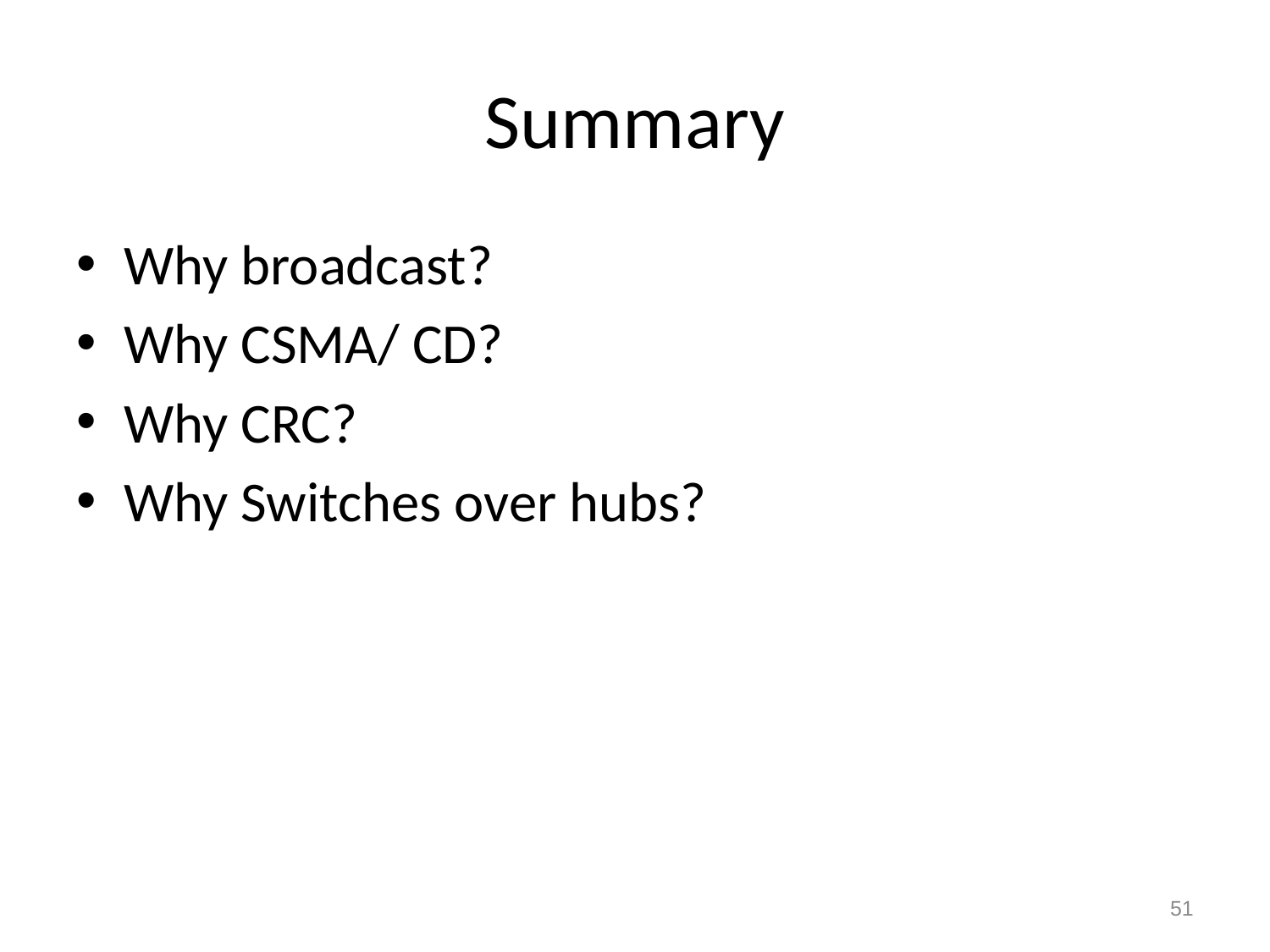

# Summary
Why broadcast?
Why CSMA/ CD?
Why CRC?
Why Switches over hubs?

51